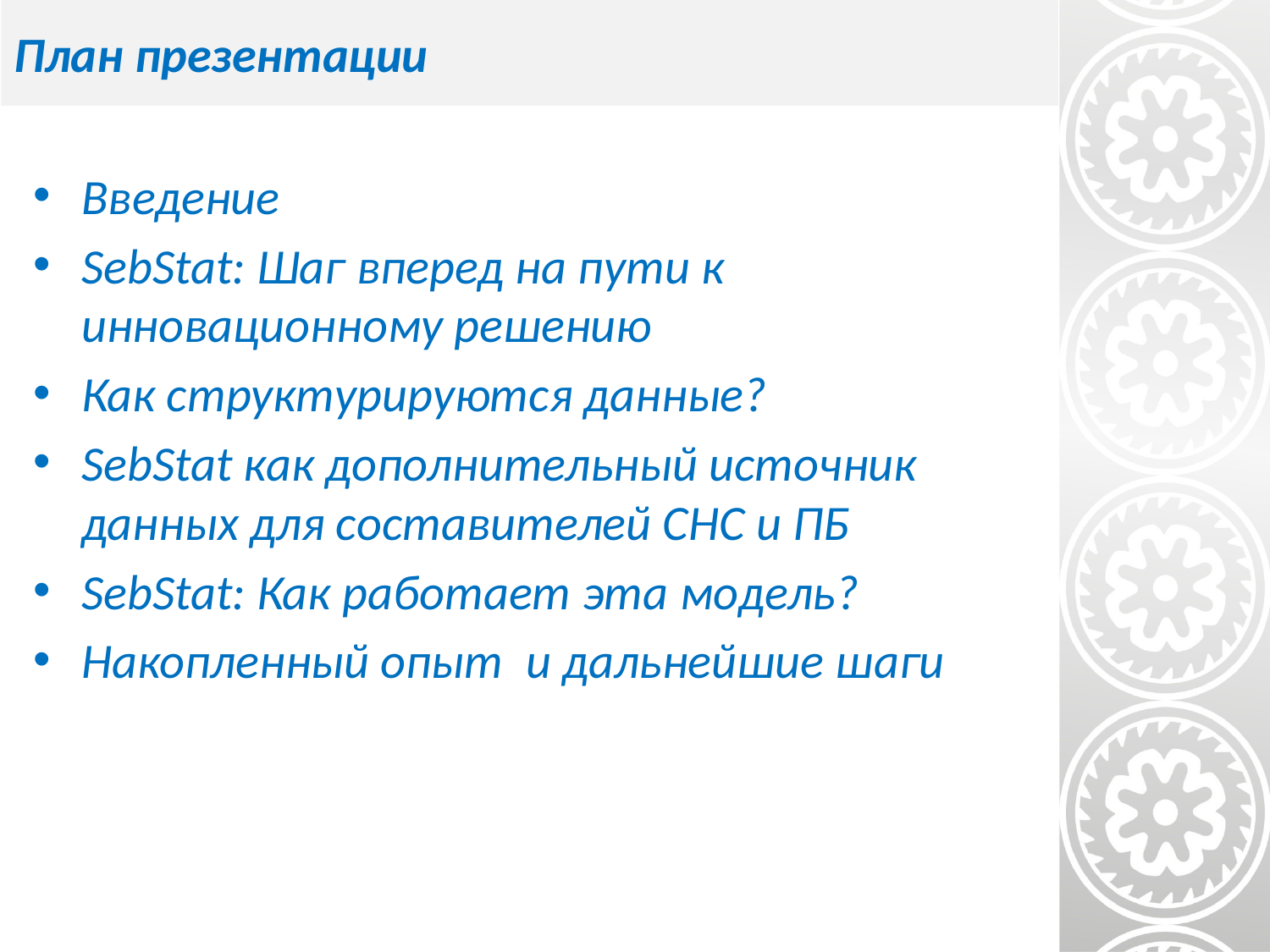

# План презентации
Введение
SebStat: Шаг вперед на пути к инновационному решению
Как структурируются данные?
SebStat как дополнительный источник данных для составителей СНС и ПБ
SebStat: Как работает эта модель?
Накопленный опыт  и дальнейшие шаги